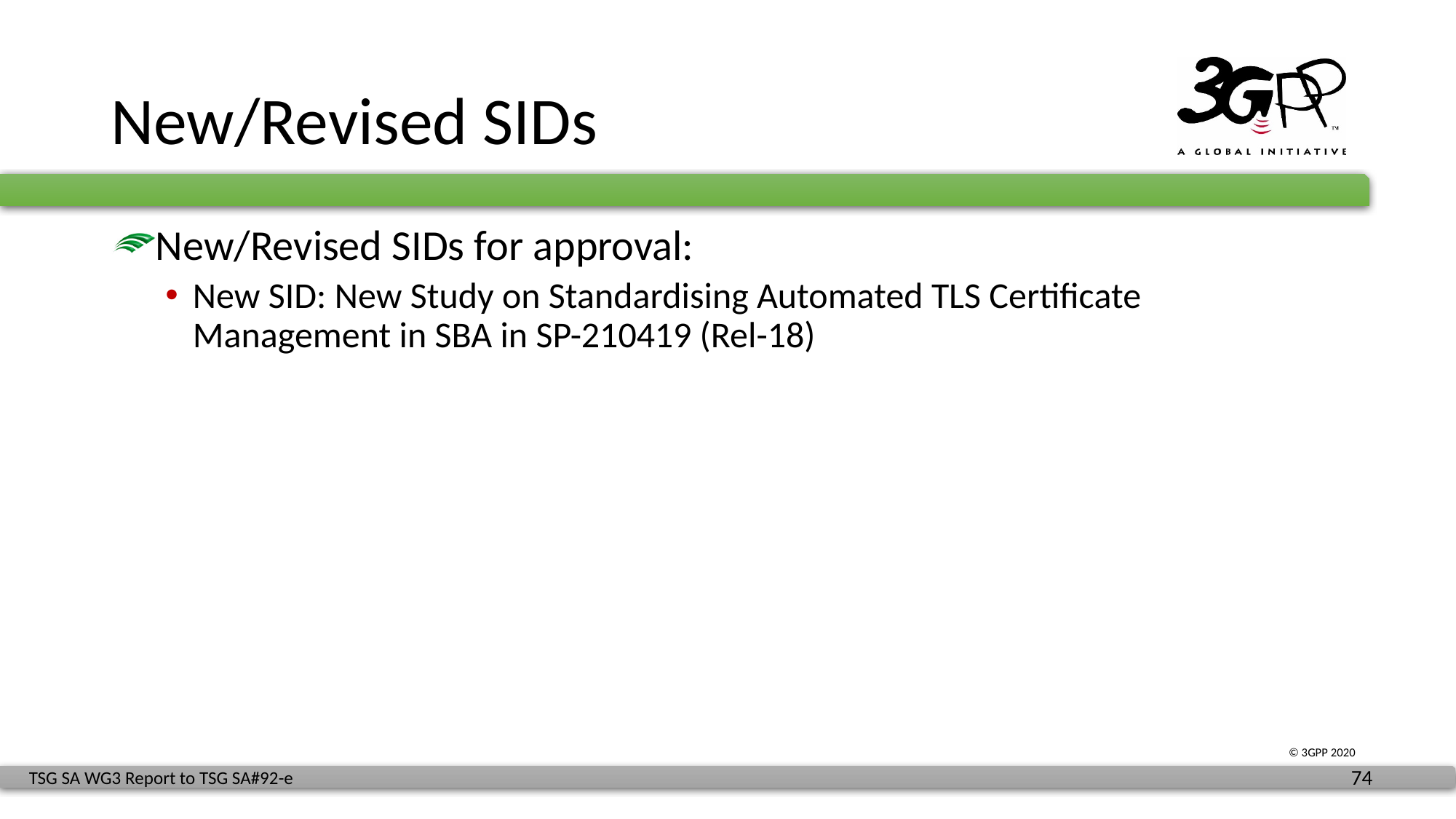

# New/Revised SIDs
New/Revised SIDs for approval:
New SID: New Study on Standardising Automated TLS Certificate Management in SBA in SP-210419 (Rel-18)